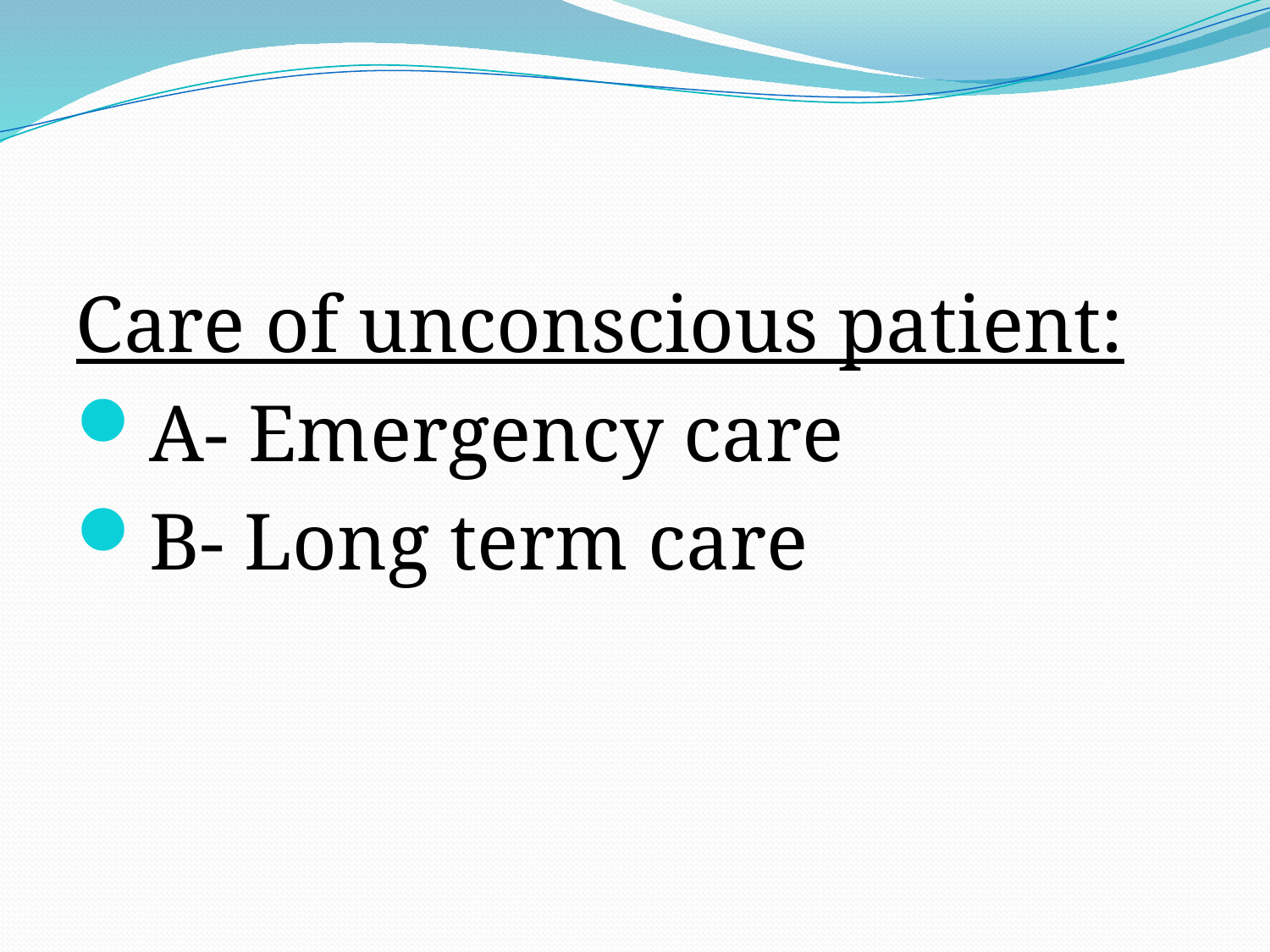

#
Care of unconscious patient:
A- Emergency care
B- Long term care